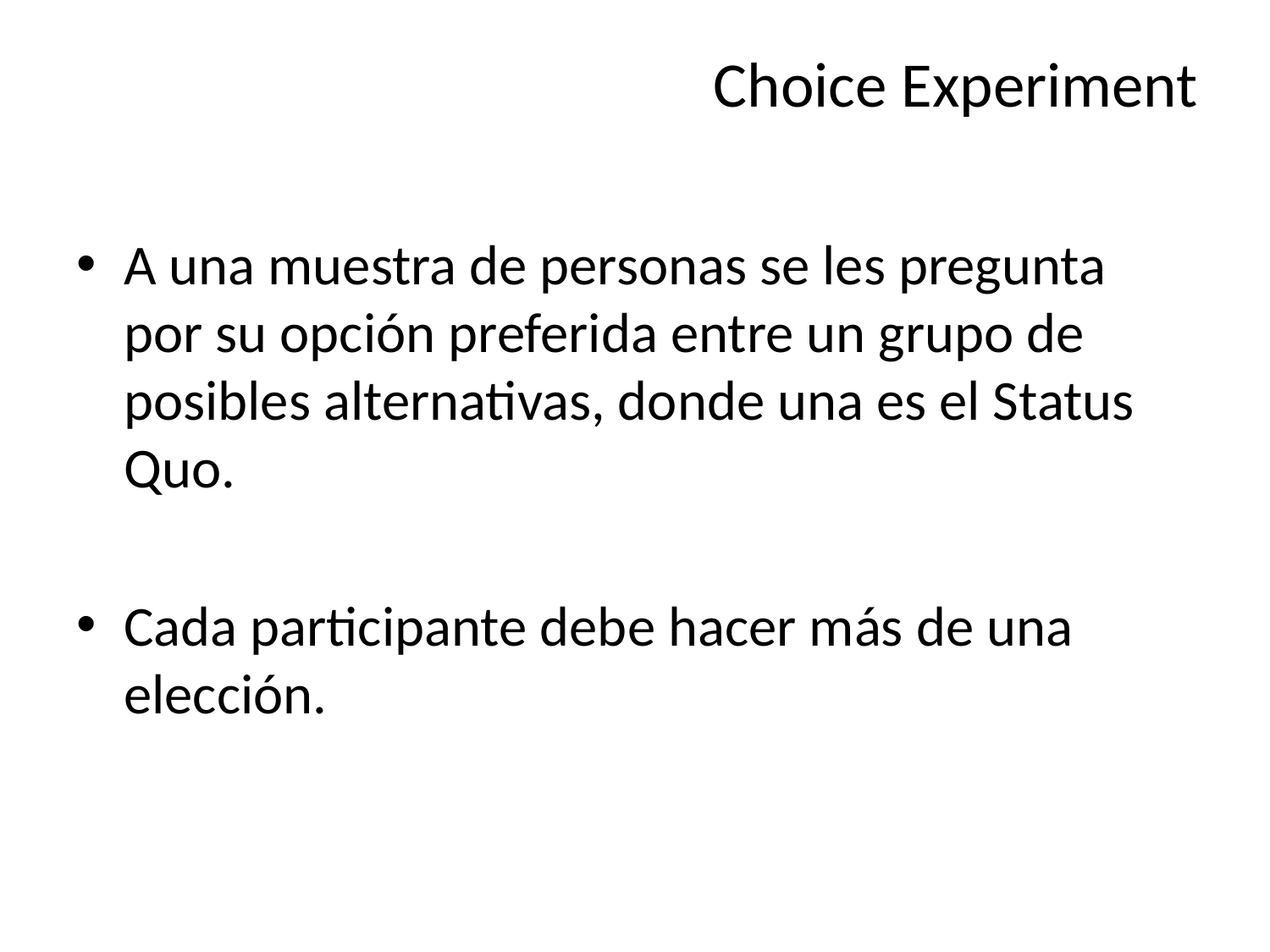

Choice Experiment
#
A una muestra de personas se les pregunta por su opción preferida entre un grupo de posibles alternativas, donde una es el Status Quo.

Cada participante debe hacer más de una elección.